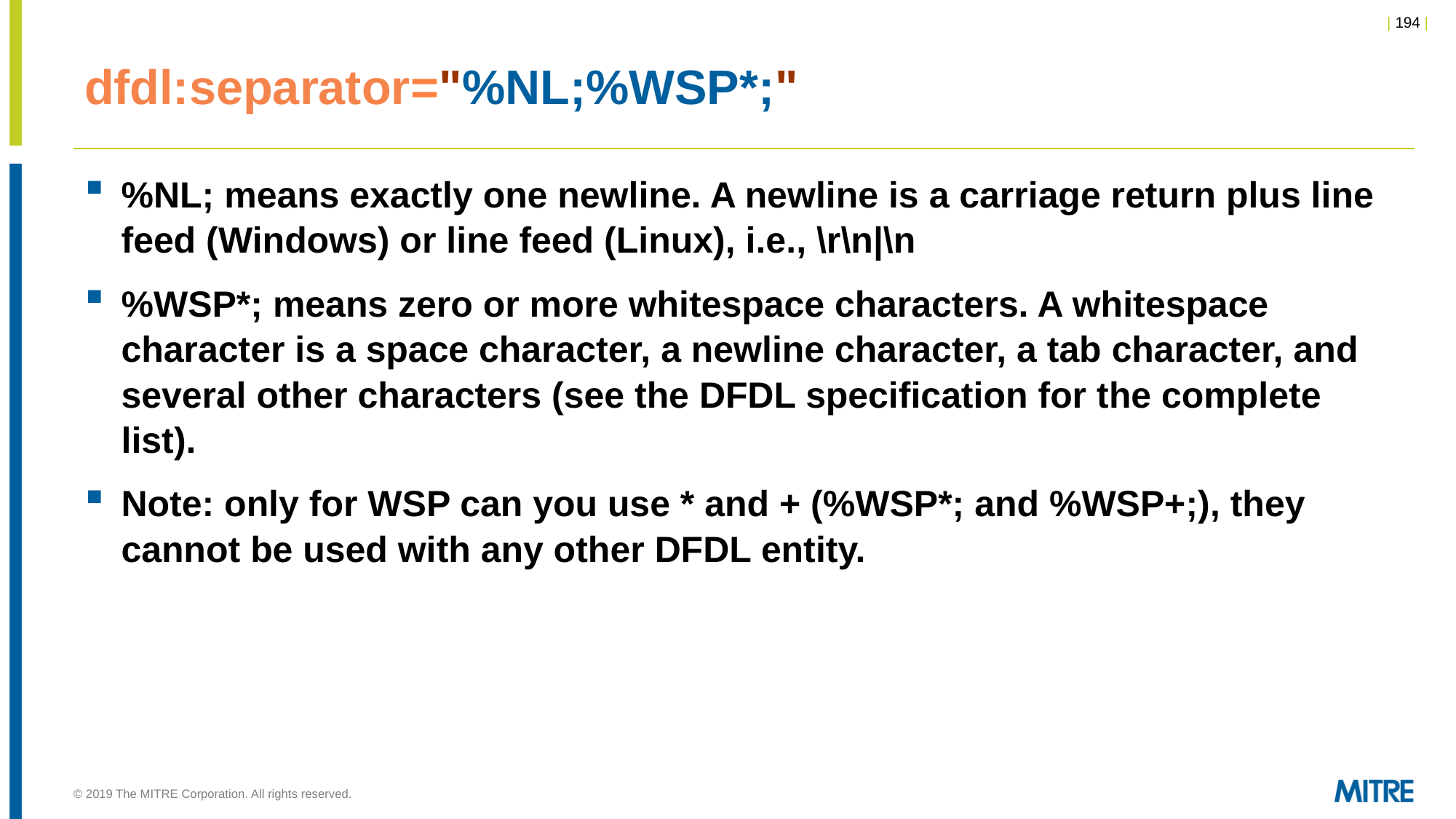

# dfdl:separator="%NL;%WSP*;"
%NL; means exactly one newline. A newline is a carriage return plus line feed (Windows) or line feed (Linux), i.e., \r\n|\n
%WSP*; means zero or more whitespace characters. A whitespace character is a space character, a newline character, a tab character, and several other characters (see the DFDL specification for the complete list).
Note: only for WSP can you use * and + (%WSP*; and %WSP+;), they cannot be used with any other DFDL entity.
© 2019 The MITRE Corporation. All rights reserved.